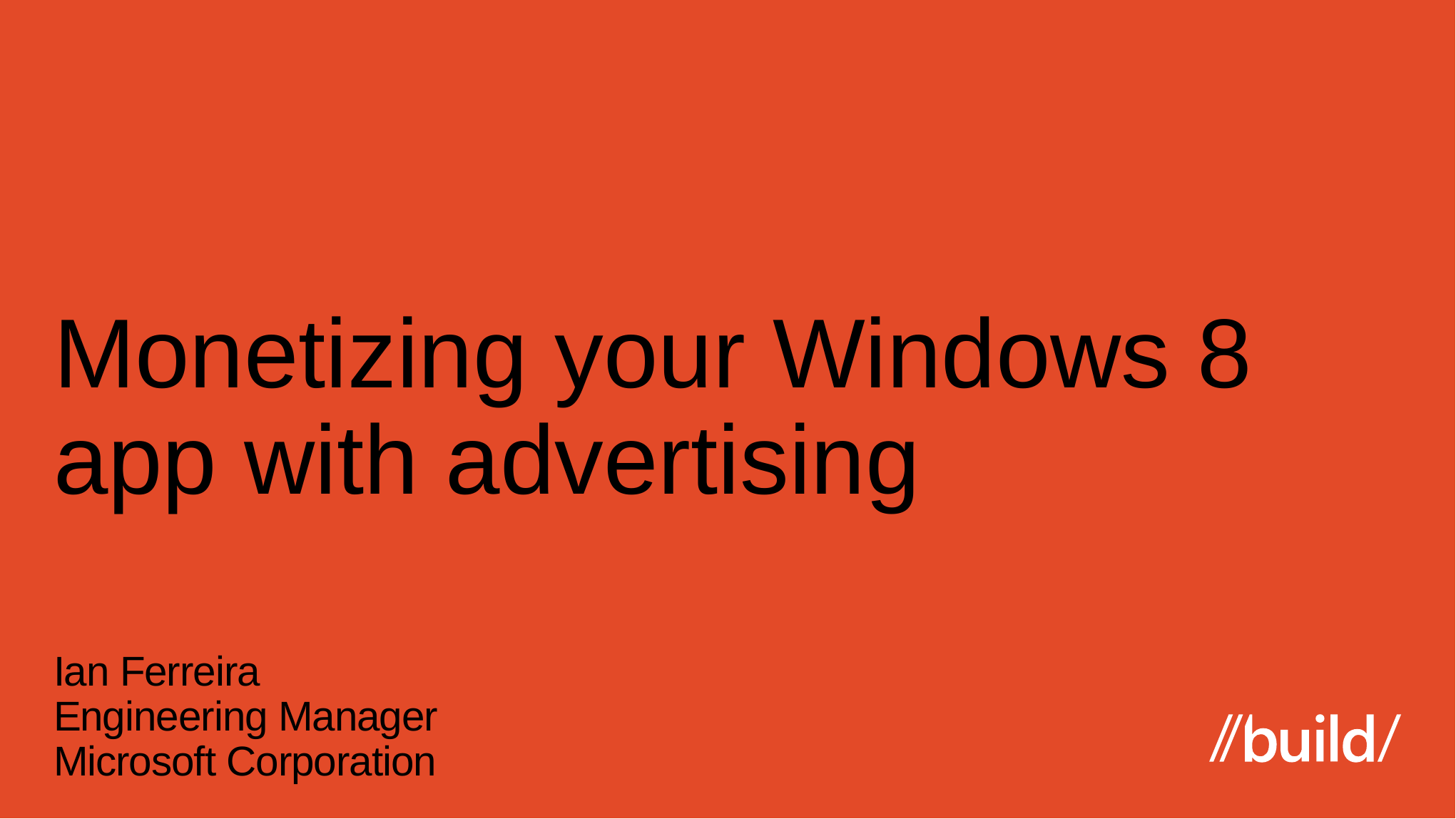

# Monetizing your Windows 8 app with advertising
Ian Ferreira
Engineering Manager
Microsoft Corporation